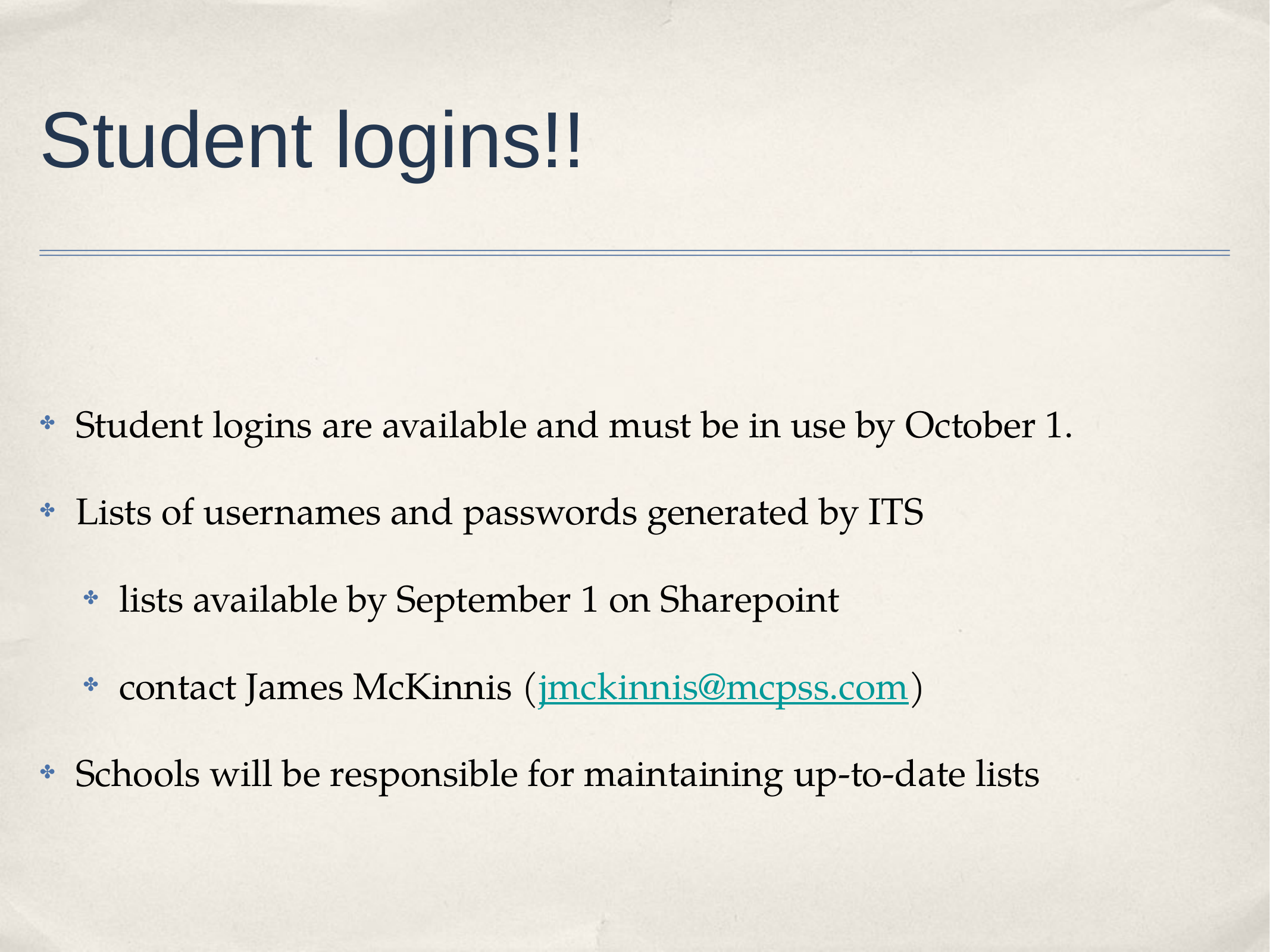

# Student logins!!
Student logins are available and must be in use by October 1.
Lists of usernames and passwords generated by ITS
lists available by September 1 on Sharepoint
contact James McKinnis (jmckinnis@mcpss.com)
Schools will be responsible for maintaining up-to-date lists